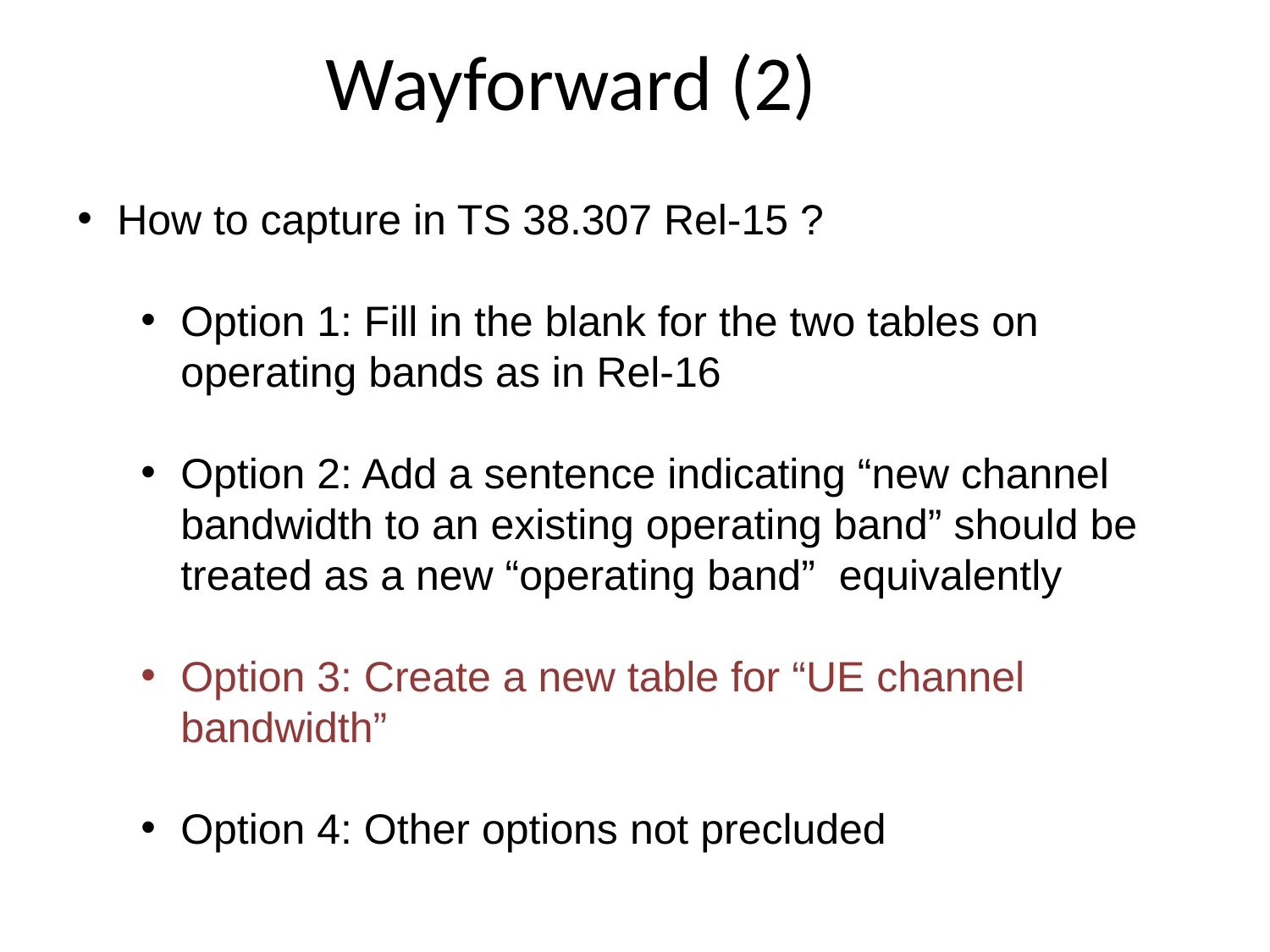

# Wayforward (2)
How to capture in TS 38.307 Rel-15 ?

Option 1: Fill in the blank for the two tables on operating bands as in Rel-16

Option 2: Add a sentence indicating “new channel bandwidth to an existing operating band” should be treated as a new “operating band”  equivalently

Option 3: Create a new table for “UE channel bandwidth”

Option 4: Other options not precluded